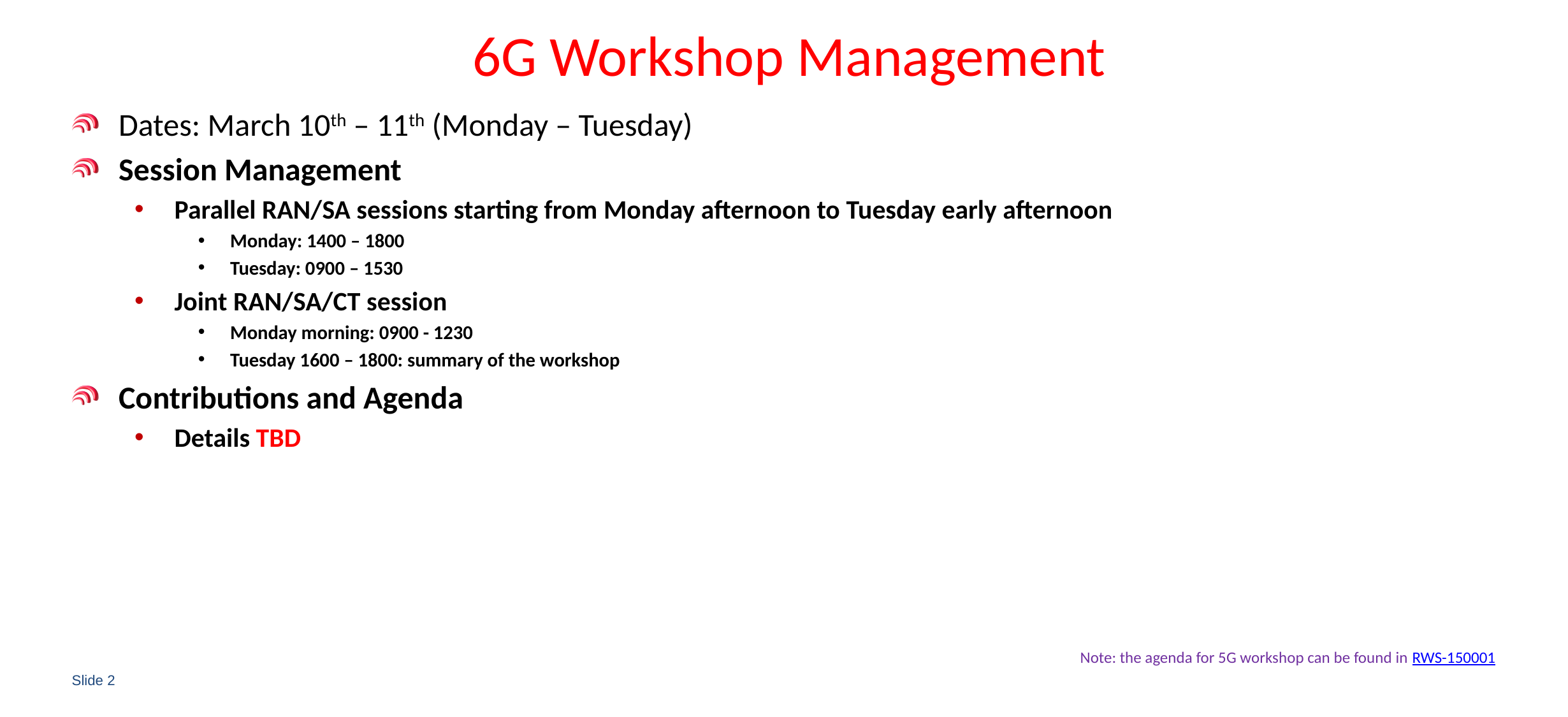

# 6G Workshop Management
Dates: March 10th – 11th (Monday – Tuesday)
Session Management
Parallel RAN/SA sessions starting from Monday afternoon to Tuesday early afternoon
Monday: 1400 – 1800
Tuesday: 0900 – 1530
Joint RAN/SA/CT session
Monday morning: 0900 - 1230
Tuesday 1600 – 1800: summary of the workshop
Contributions and Agenda
Details TBD

Note: the agenda for 5G workshop can be found in RWS-150001